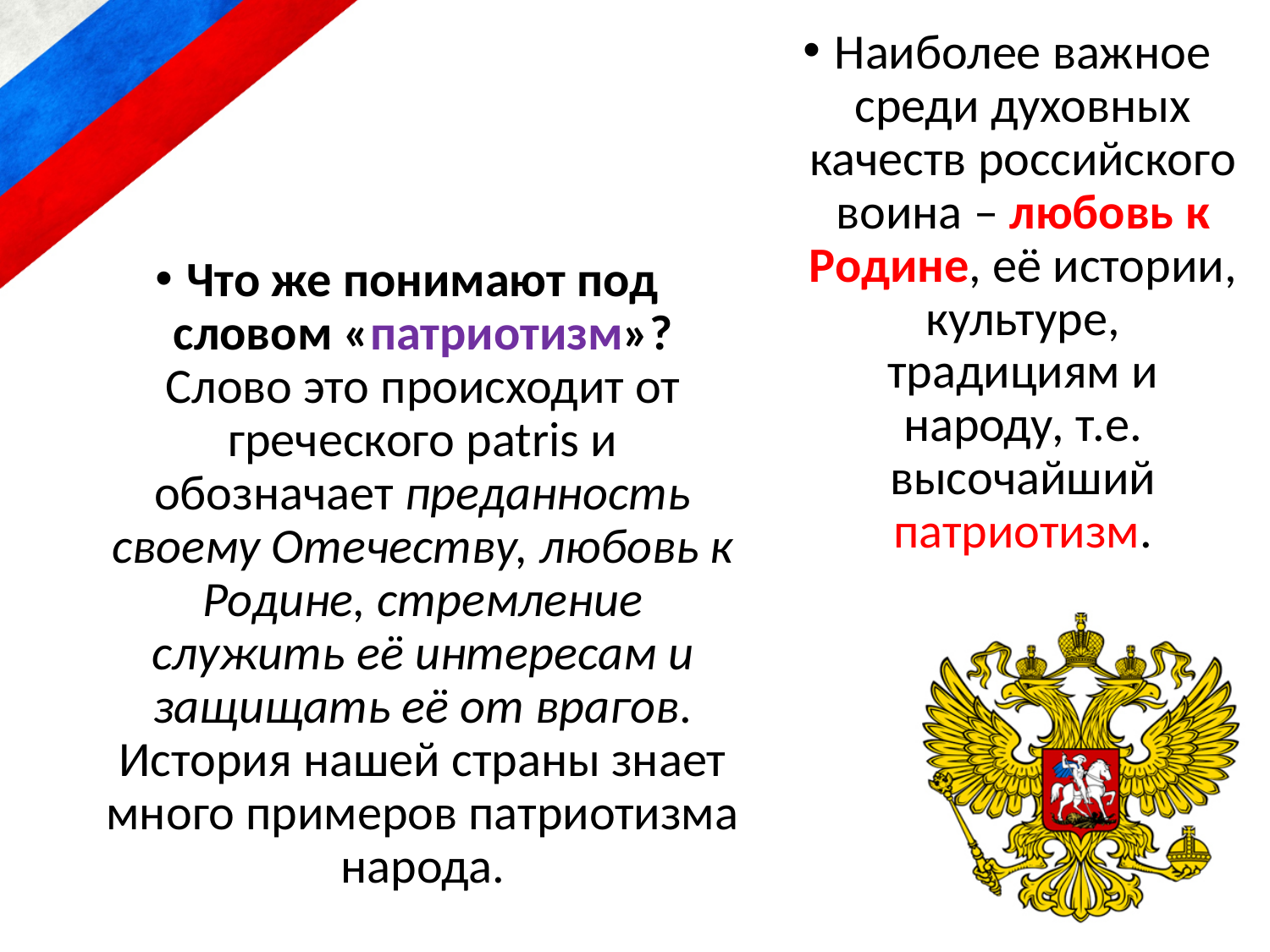

Наиболее важное среди духовных качеств российского воина – любовь к Родине, её истории, культуре, традициям и народу, т.е. высочайший патриотизм.
Что же понимают под словом «патриотизм»? Слово это происходит от греческого patris и обозначает преданность своему Отечеству, любовь к Родине, стремление служить её интересам и защищать её от врагов. История нашей страны знает много примеров патриотизма народа.